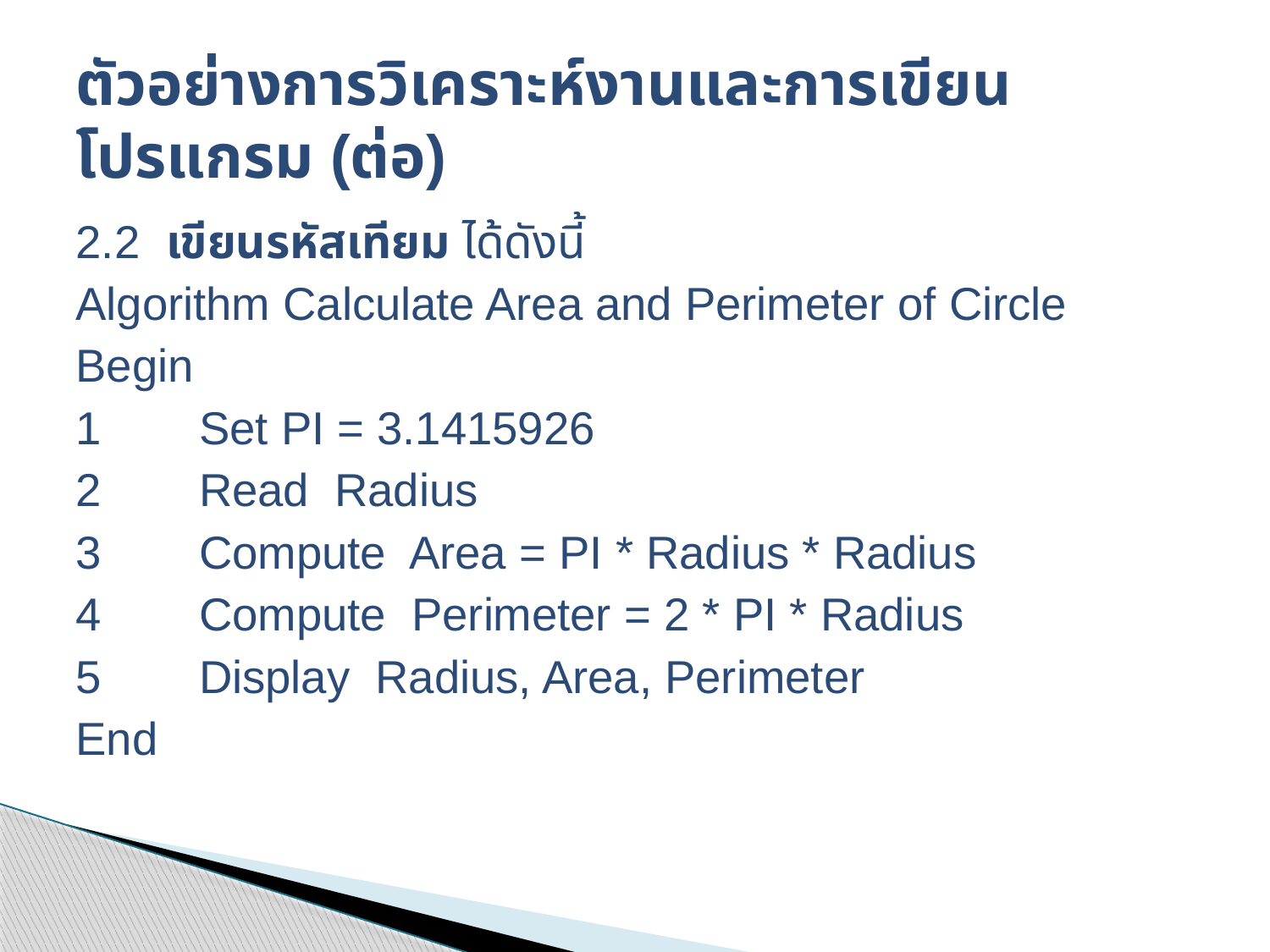

# ตัวอย่างการวิเคราะห์งานและการเขียนโปรแกรม (ต่อ)
2.2  เขียนรหัสเทียม ได้ดังนี้
Algorithm Calculate Area and Perimeter of Circle
Begin
1	Set PI = 3.1415926
2	Read  Radius
3	Compute  Area = PI * Radius * Radius
4	Compute  Perimeter = 2 * PI * Radius
5	Display  Radius, Area, Perimeter
End